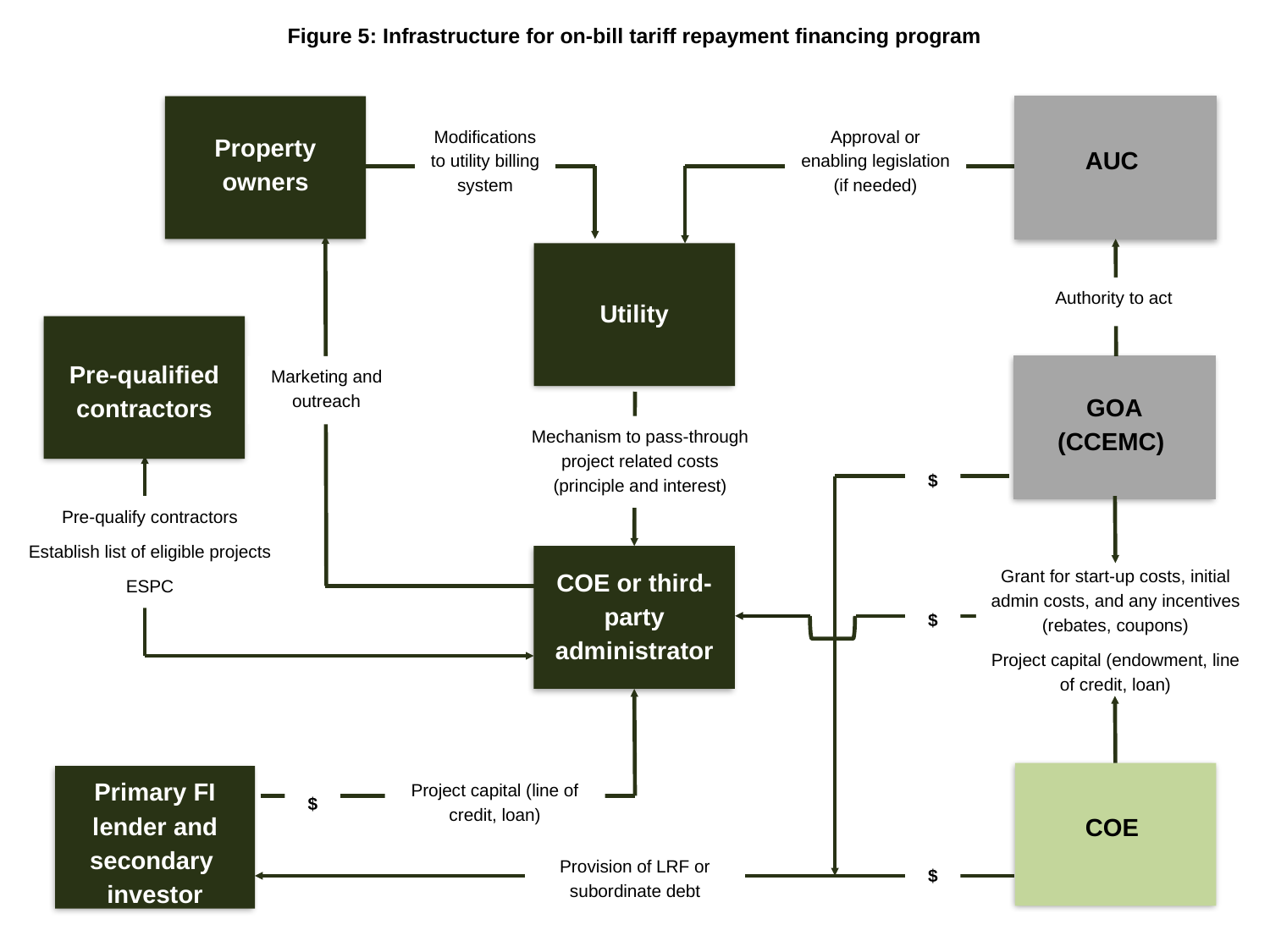

Figure 5: Infrastructure for on-bill tariff repayment financing program

Property owners

AUC
Modifications to utility billing system
Approval or enabling legislation (if needed)

Utility
Authority to act

Pre-qualified contractors

GOA
(CCEMC)
Marketing and outreach
Mechanism to pass-through project related costs (principle and interest)
$
Pre-qualify contractors
Establish list of eligible projects
ESPC

COE or third-party administrator
Grant for start-up costs, initial admin costs, and any incentives (rebates, coupons)
Project capital (endowment, line of credit, loan)
$

COE
Primary FI lender and secondary  investor
Project capital (line of credit, loan)
$
Provision of LRF or subordinate debt
$